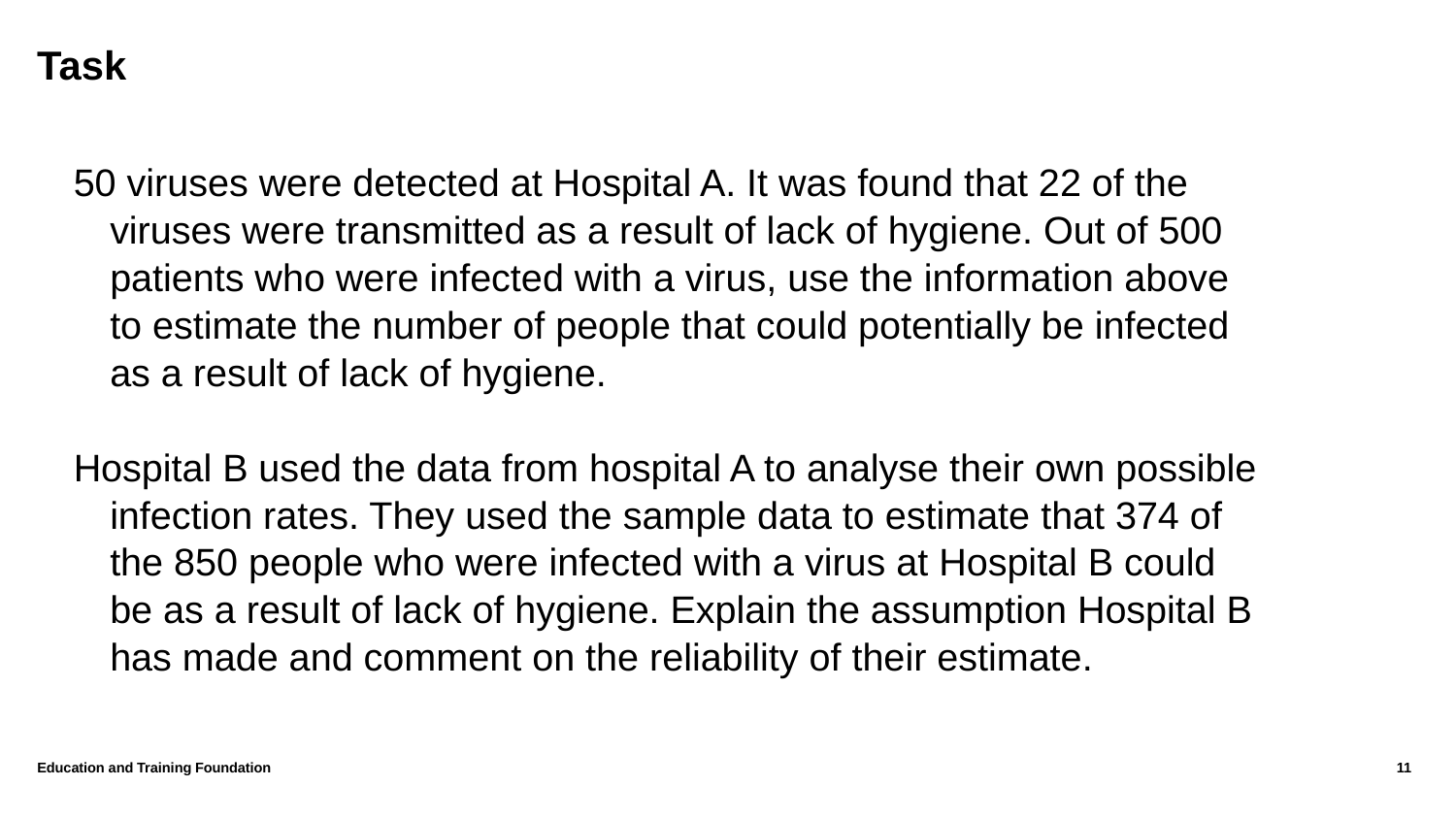

# Task
50 viruses were detected at Hospital A. It was found that 22 of the viruses were transmitted as a result of lack of hygiene. Out of 500 patients who were infected with a virus, use the information above to estimate the number of people that could potentially be infected as a result of lack of hygiene.

Hospital B used the data from hospital A to analyse their own possible infection rates. They used the sample data to estimate that 374 of the 850 people who were infected with a virus at Hospital B could be as a result of lack of hygiene. Explain the assumption Hospital B has made and comment on the reliability of their estimate.

Education and Training Foundation
11